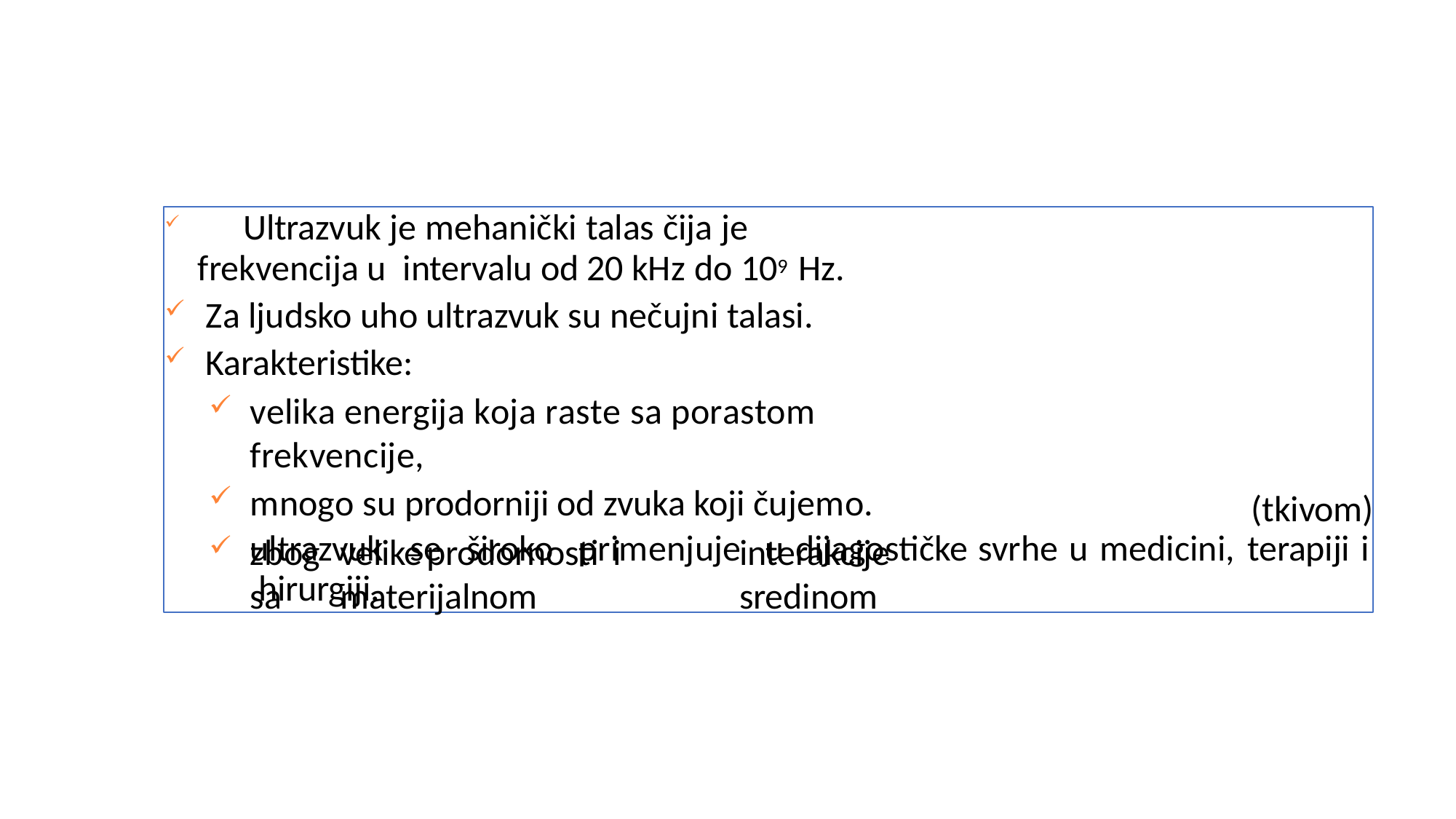

Ultrazvuk je mehanički talas čija je frekvencija u  intervalu od 20 kHz do 109 Hz.
Za ljudsko uho ultrazvuk su nečujni talasi.
Karakteristike:
velika energija koja raste sa porastom frekvencije,
mnogo su prodorniji od zvuka koji čujemo.
zbog	velike	prodornosti i	interakcije sa	materijalnom	sredinom

(tkivom)
ultrazvuk	se	široko	primenjuje	u dijagostičke svrhe u medicini, terapiji i  hirurgiji.